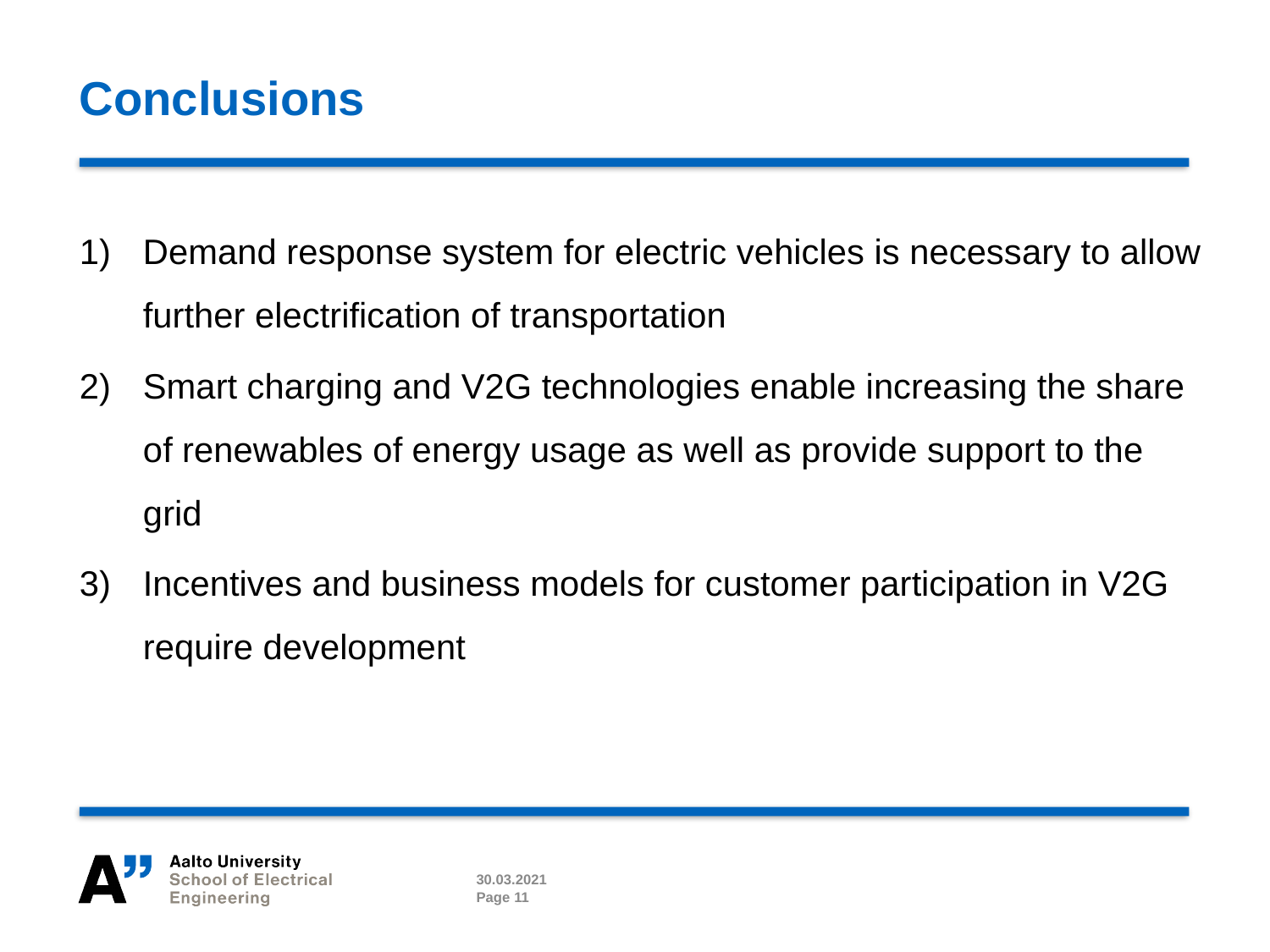

# Conclusions
Demand response system for electric vehicles is necessary to allow further electrification of transportation
Smart charging and V2G technologies enable increasing the share of renewables of energy usage as well as provide support to the grid
Incentives and business models for customer participation in V2G require development

30.03.2021
Page 11